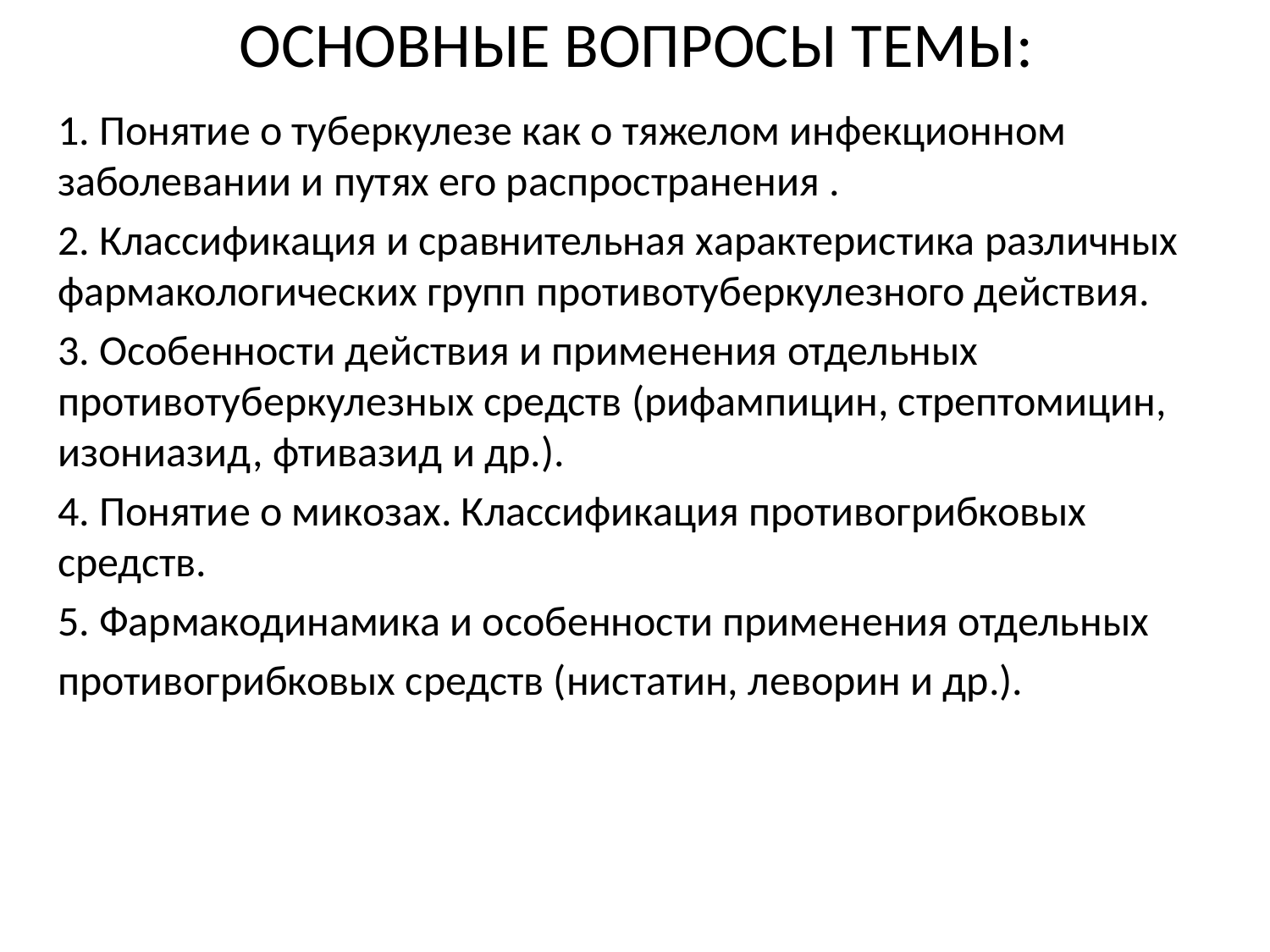

1. Понятие о туберкулезе как о тяжелом инфекционном заболевании и путях его распространения .
2. Классификация и сравнительная характеристика различных фармакологических групп противотуберкулезного действия.
3. Особенности действия и применения отдельных противотуберкулезных средств (рифампицин, стрептомицин, изониазид, фтивазид и др.).
4. Понятие о микозах. Классификация противогрибковых средств.
5. Фармакодинамика и особенности применения отдельных
противогрибковых средств (нистатин, леворин и др.).
# ОСНОВНЫЕ ВОПРОСЫ ТЕМЫ: